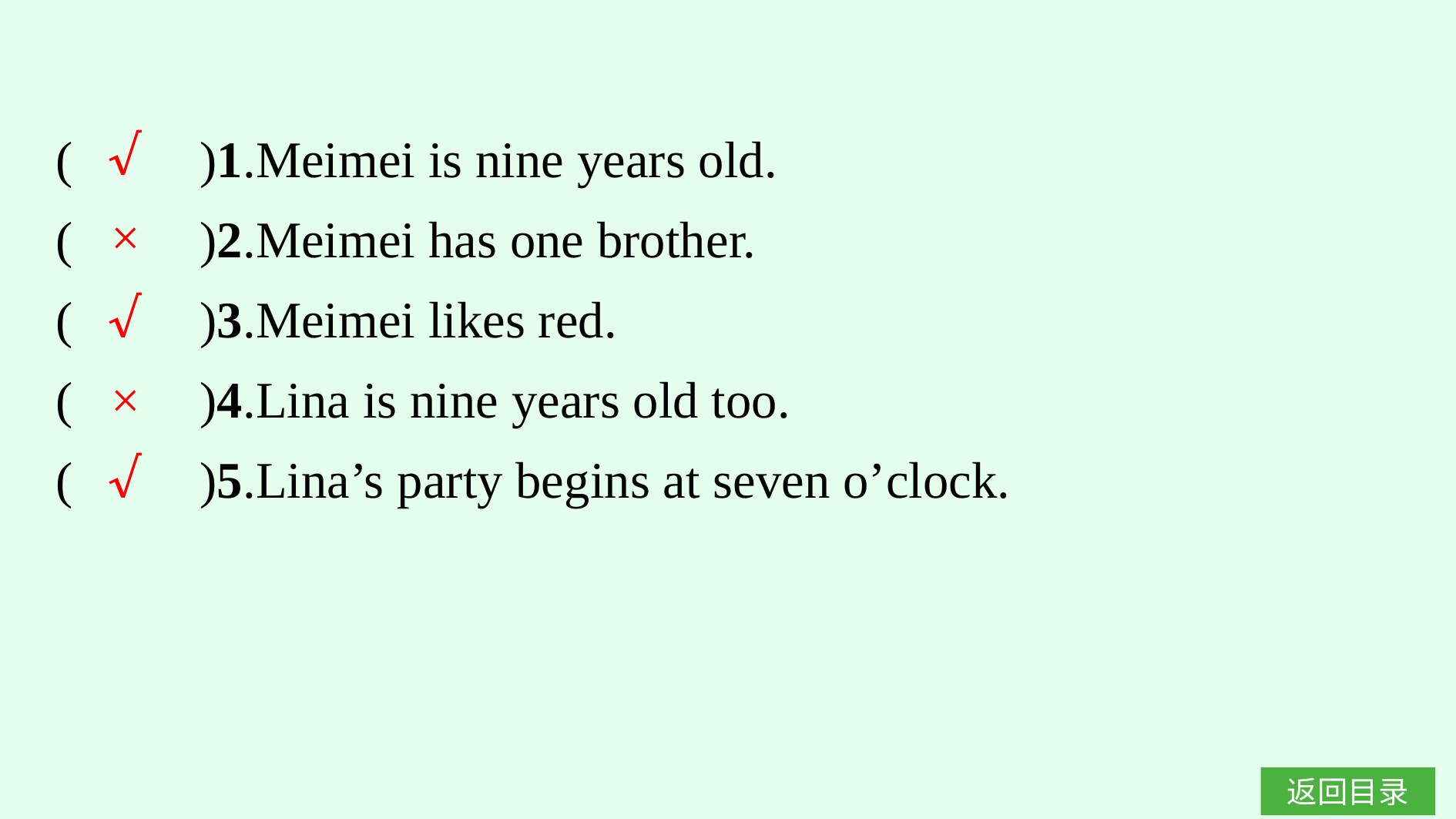

(　　)1.Meimei is nine years old.
(　　)2.Meimei has one brother.
(　　)3.Meimei likes red.
(　　)4.Lina is nine years old too.
(　　)5.Lina’s party begins at seven o’clock.
√
×
√
×
√